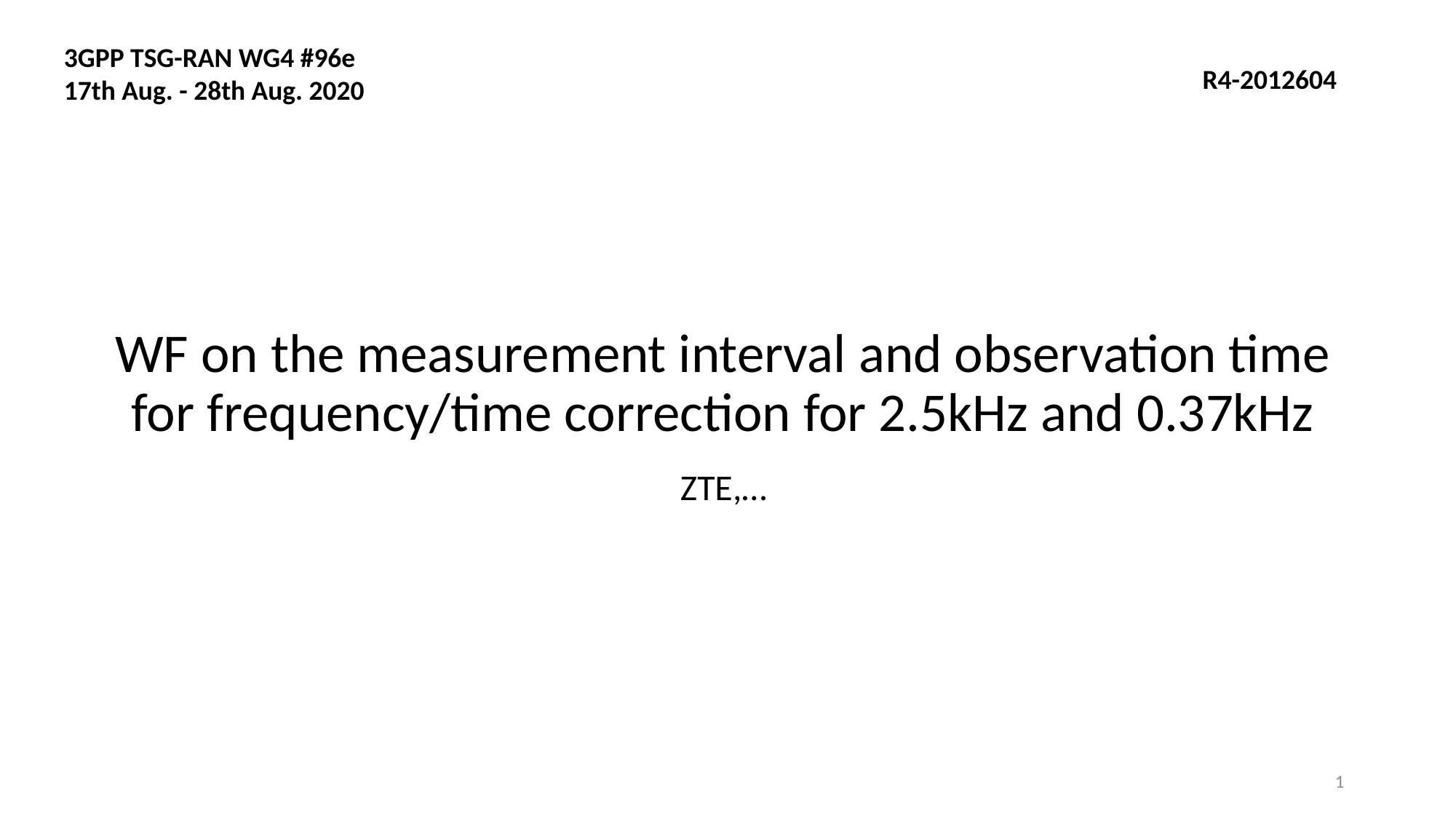

3GPP TSG-RAN WG4 #96e
17th Aug. - 28th Aug. 2020
R4-2012604
# WF on the measurement interval and observation time for frequency/time correction for 2.5kHz and 0.37kHz
ZTE,…
1